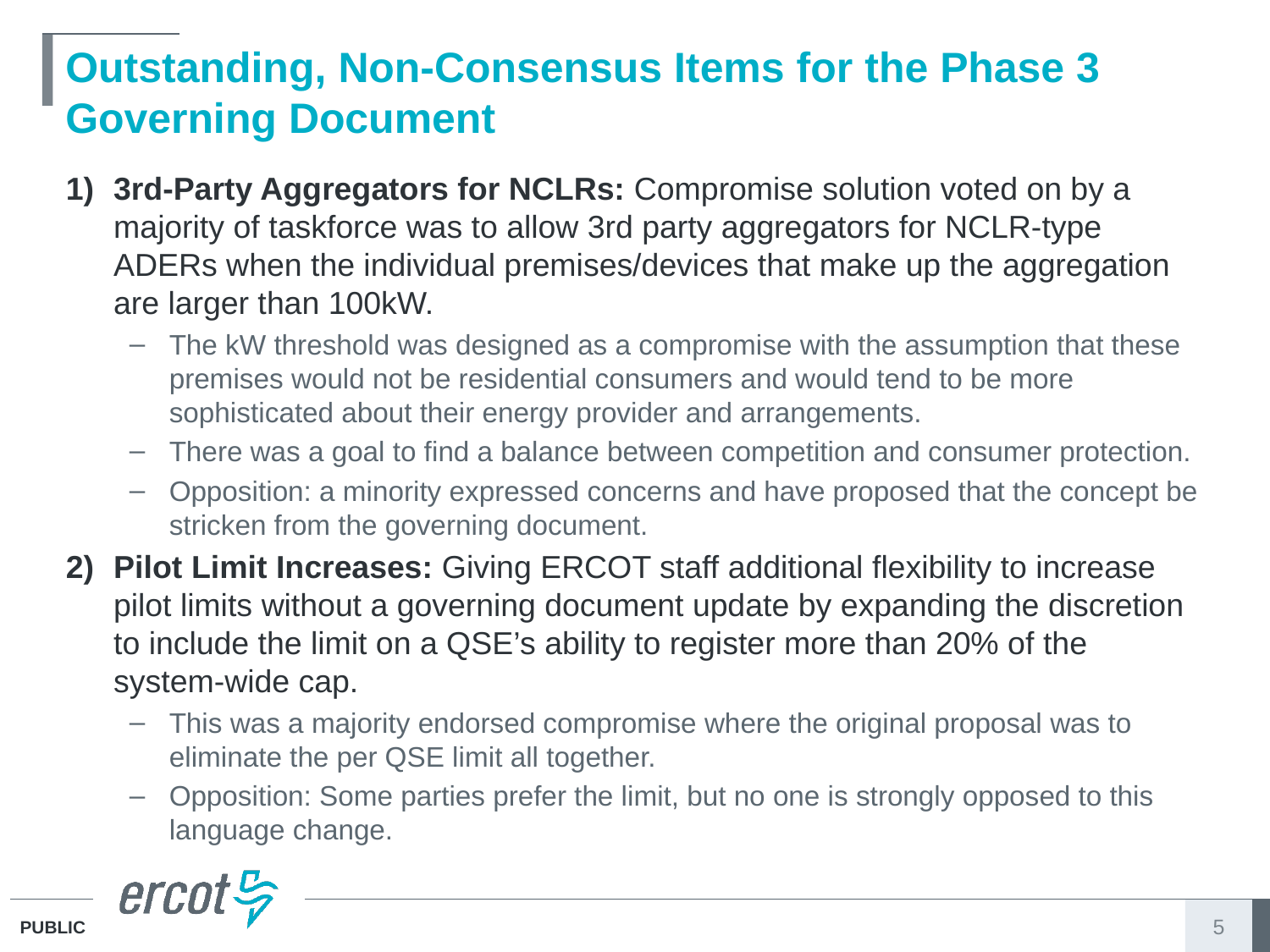

# Outstanding, Non-Consensus Items for the Phase 3 Governing Document
3rd-Party Aggregators for NCLRs: Compromise solution voted on by a majority of taskforce was to allow 3rd party aggregators for NCLR-type ADERs when the individual premises/devices that make up the aggregation are larger than 100kW.
The kW threshold was designed as a compromise with the assumption that these premises would not be residential consumers and would tend to be more sophisticated about their energy provider and arrangements.
There was a goal to find a balance between competition and consumer protection.
Opposition: a minority expressed concerns and have proposed that the concept be stricken from the governing document.
Pilot Limit Increases: Giving ERCOT staff additional flexibility to increase pilot limits without a governing document update by expanding the discretion to include the limit on a QSE’s ability to register more than 20% of the system-wide cap.
This was a majority endorsed compromise where the original proposal was to eliminate the per QSE limit all together.
Opposition: Some parties prefer the limit, but no one is strongly opposed to this language change.

5